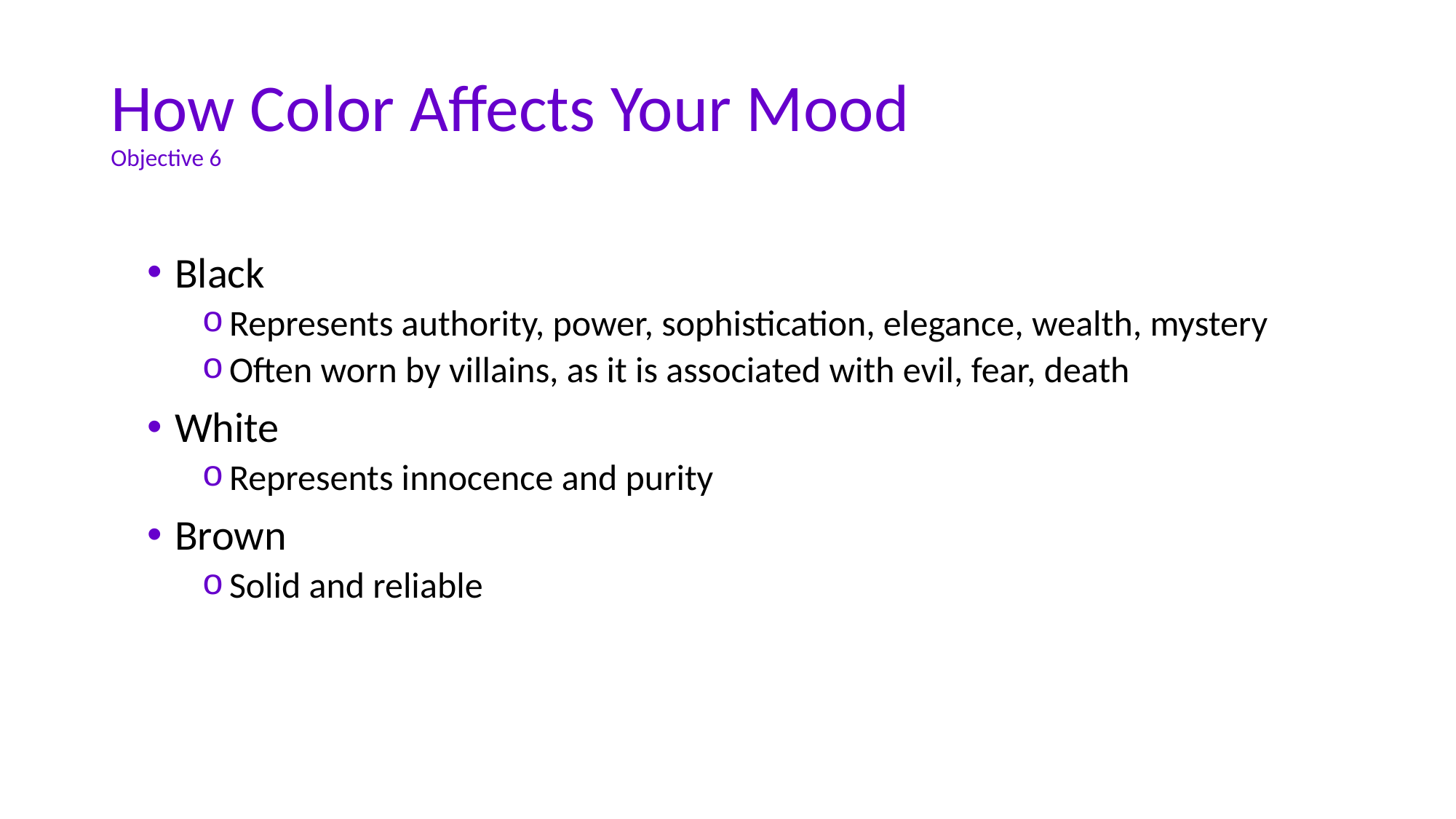

# How Color Affects Your Mood Objective 6
Black
Represents authority, power, sophistication, elegance, wealth, mystery
Often worn by villains, as it is associated with evil, fear, death
White
Represents innocence and purity
Brown
Solid and reliable